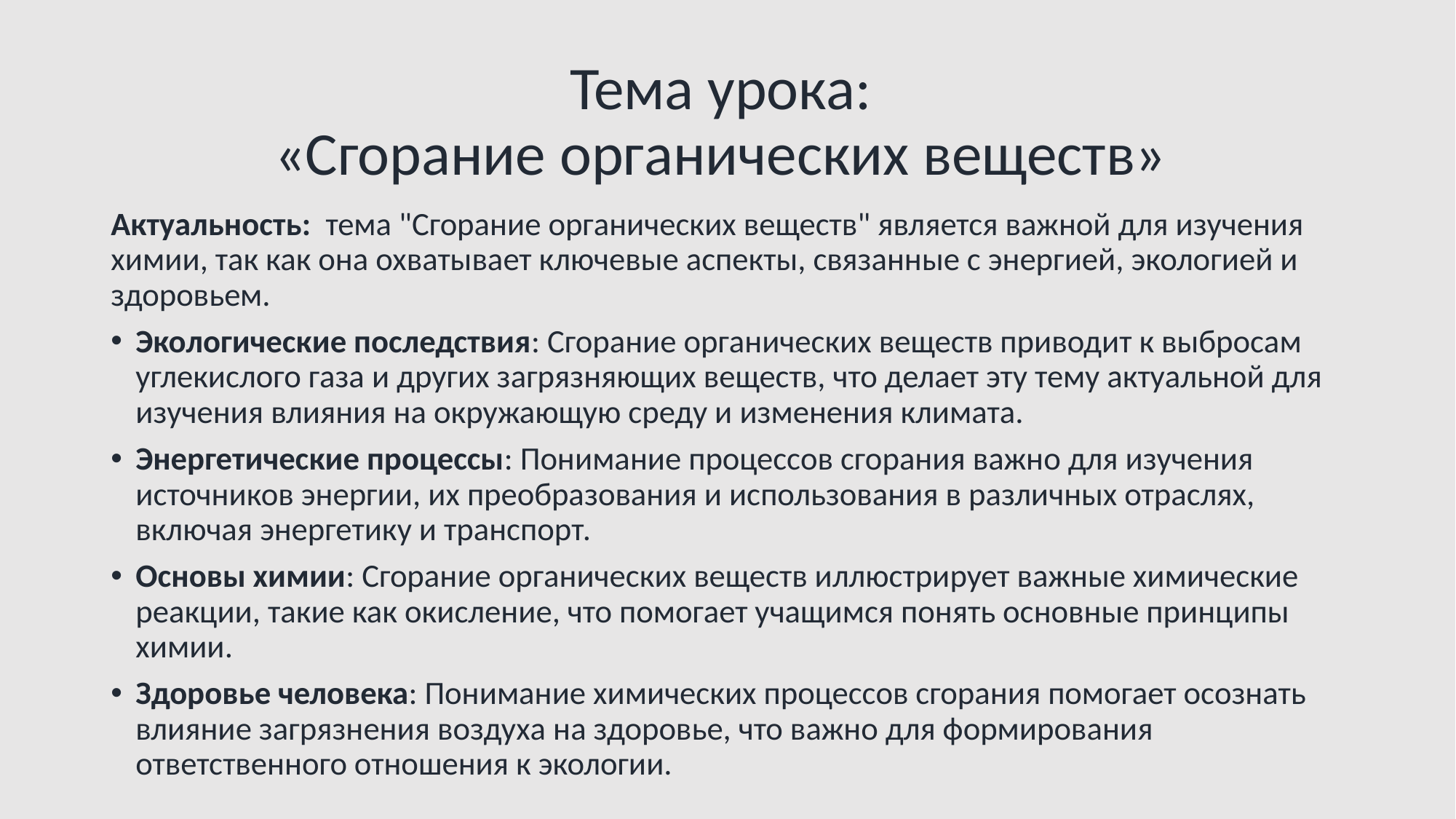

# Тема урока: «Сгорание органических веществ»
Актуальность:  тема "Сгорание органических веществ" является важной для изучения химии, так как она охватывает ключевые аспекты, связанные с энергией, экологией и здоровьем.
Экологические последствия: Сгорание органических веществ приводит к выбросам углекислого газа и других загрязняющих веществ, что делает эту тему актуальной для изучения влияния на окружающую среду и изменения климата.
Энергетические процессы: Понимание процессов сгорания важно для изучения источников энергии, их преобразования и использования в различных отраслях, включая энергетику и транспорт.
Основы химии: Сгорание органических веществ иллюстрирует важные химические реакции, такие как окисление, что помогает учащимся понять основные принципы химии.
Здоровье человека: Понимание химических процессов сгорания помогает осознать влияние загрязнения воздуха на здоровье, что важно для формирования ответственного отношения к экологии.